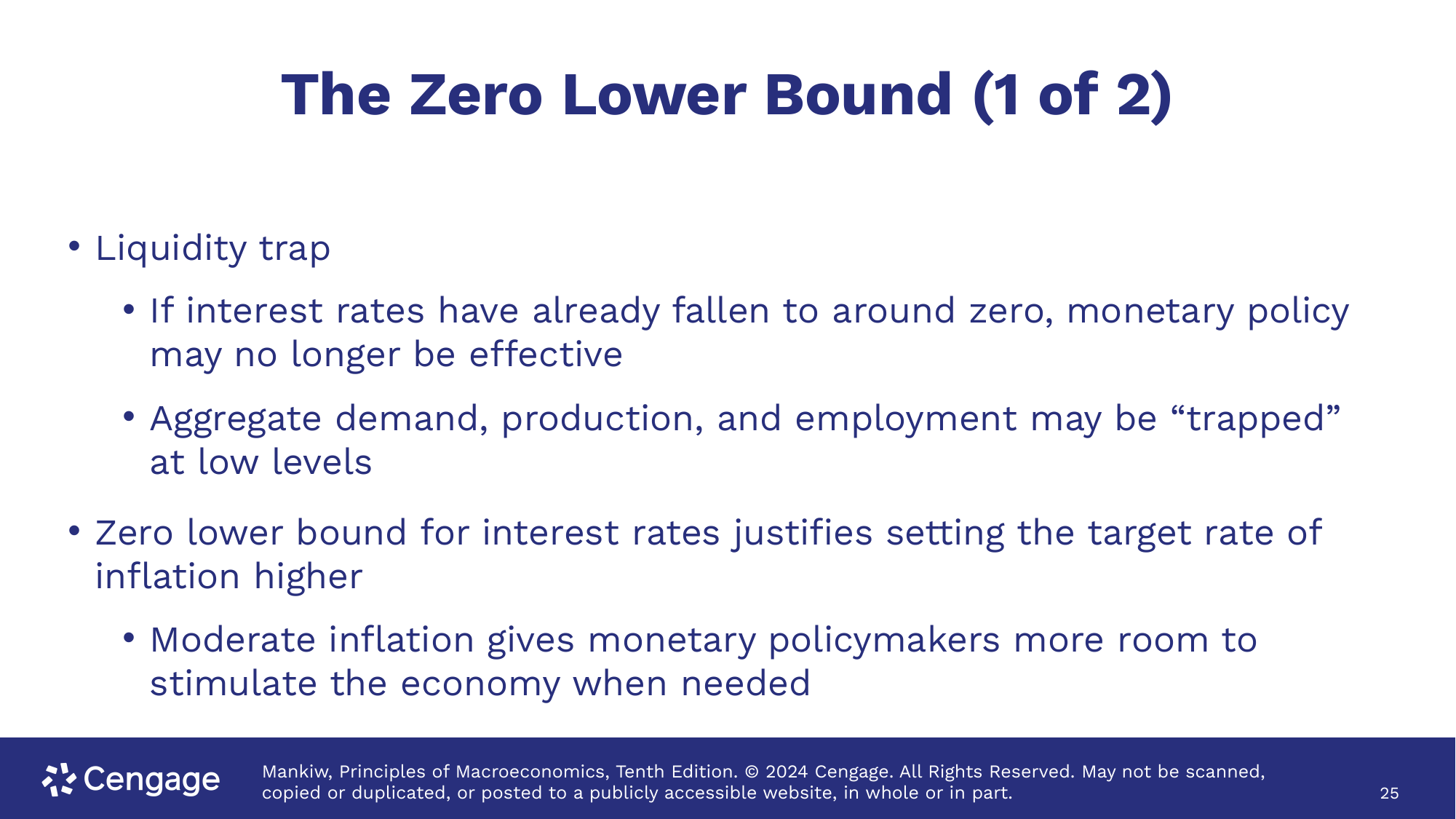

# The Zero Lower Bound (1 of 2)
Liquidity trap
If interest rates have already fallen to around zero, monetary policy may no longer be effective
Aggregate demand, production, and employment may be “trapped” at low levels
Zero lower bound for interest rates justifies setting the target rate of inflation higher
Moderate inflation gives monetary policymakers more room to stimulate the economy when needed